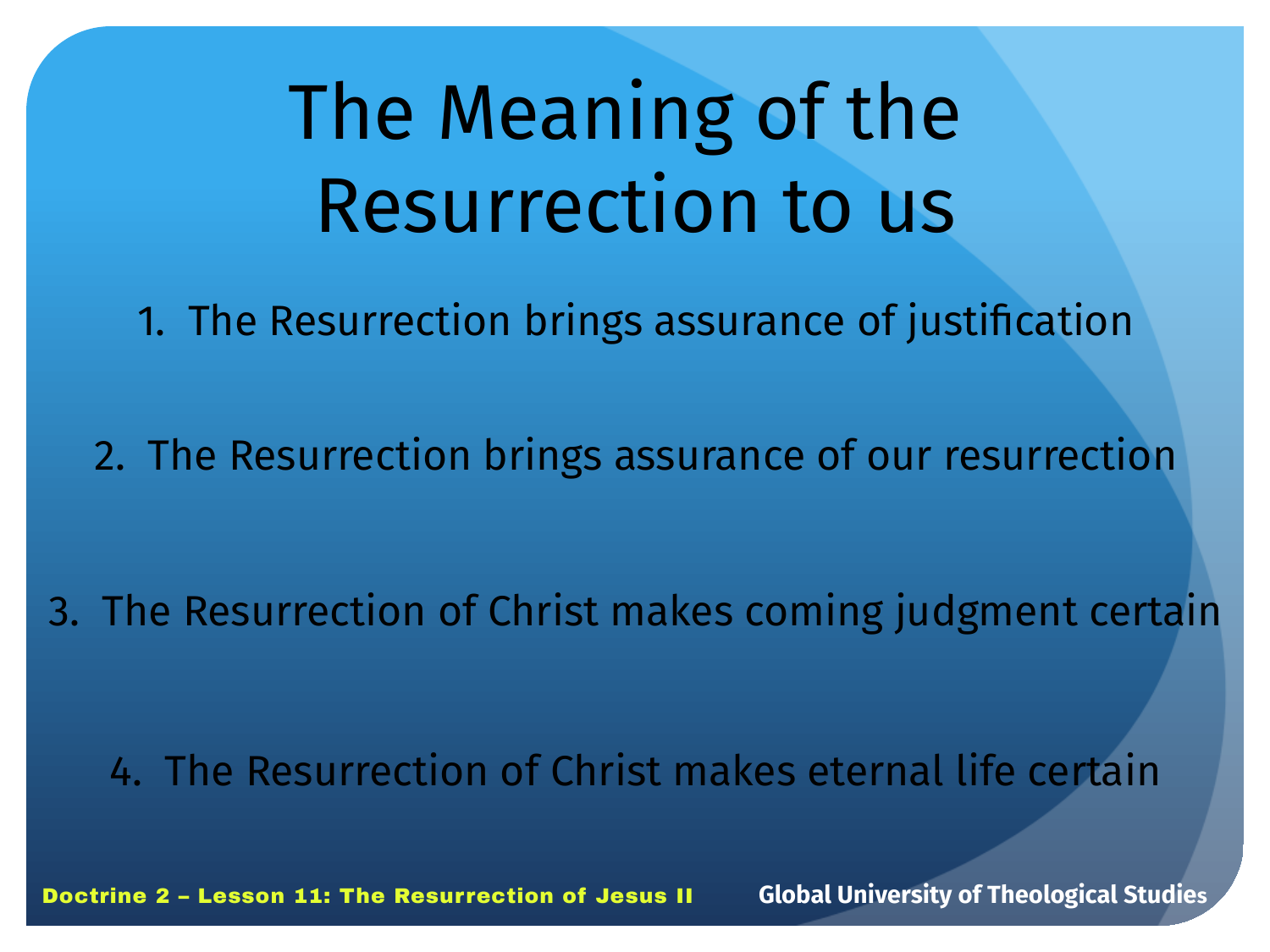

The Meaning of the
Resurrection to us
1.  The Resurrection brings assurance of justification
2.  The Resurrection brings assurance of our resurrection
3.  The Resurrection of Christ makes coming judgment certain
4.  The Resurrection of Christ makes eternal life certain
Doctrine 2 – Lesson 11: The Resurrection of Jesus II        Global University of Theological Studies